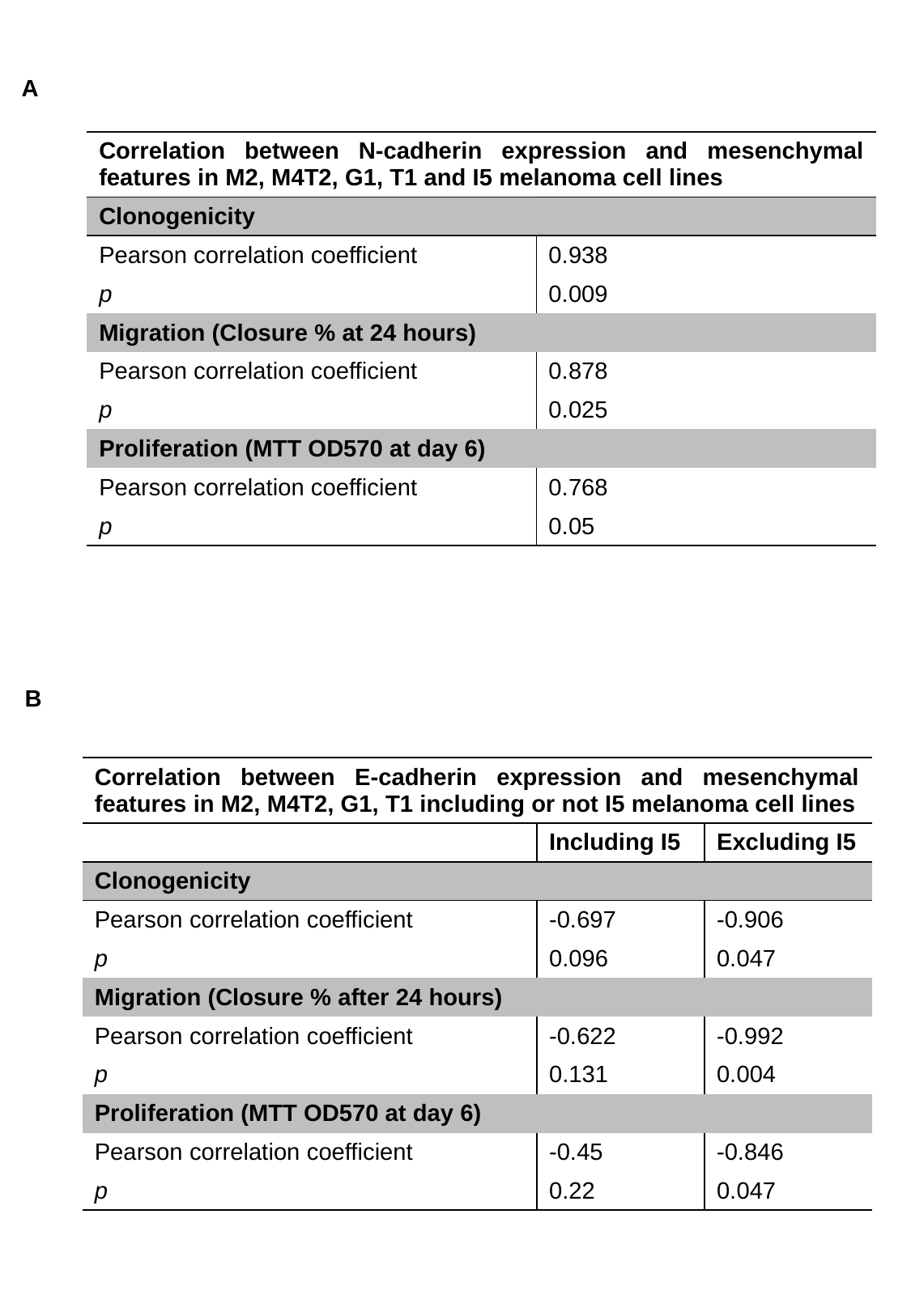

A
| Correlation between N-cadherin expression and mesenchymal features in M2, M4T2, G1, T1 and I5 melanoma cell lines |  |
| --- | --- |
| Clonogenicity |  |
| Pearson correlation coefficient | 0.938 |
| p | 0.009 |
| Migration (Closure % at 24 hours) |  |
| Pearson correlation coefficient | 0.878 |
| p | 0.025 |
| Proliferation (MTT OD570 at day 6) |  |
| Pearson correlation coefficient | 0.768 |
| p | 0.05 |
B
| Correlation between E-cadherin expression and mesenchymal features in M2, M4T2, G1, T1 including or not I5 melanoma cell lines |  |  |
| --- | --- | --- |
|  | Including I5 | Excluding I5 |
| Clonogenicity |  |  |
| Pearson correlation coefficient | -0.697 | -0.906 |
| p | 0.096 | 0.047 |
| Migration (Closure % after 24 hours) |  |  |
| Pearson correlation coefficient | -0.622 | -0.992 |
| p | 0.131 | 0.004 |
| Proliferation (MTT OD570 at day 6) |  |  |
| Pearson correlation coefficient | -0.45 | -0.846 |
| p | 0.22 | 0.047 |